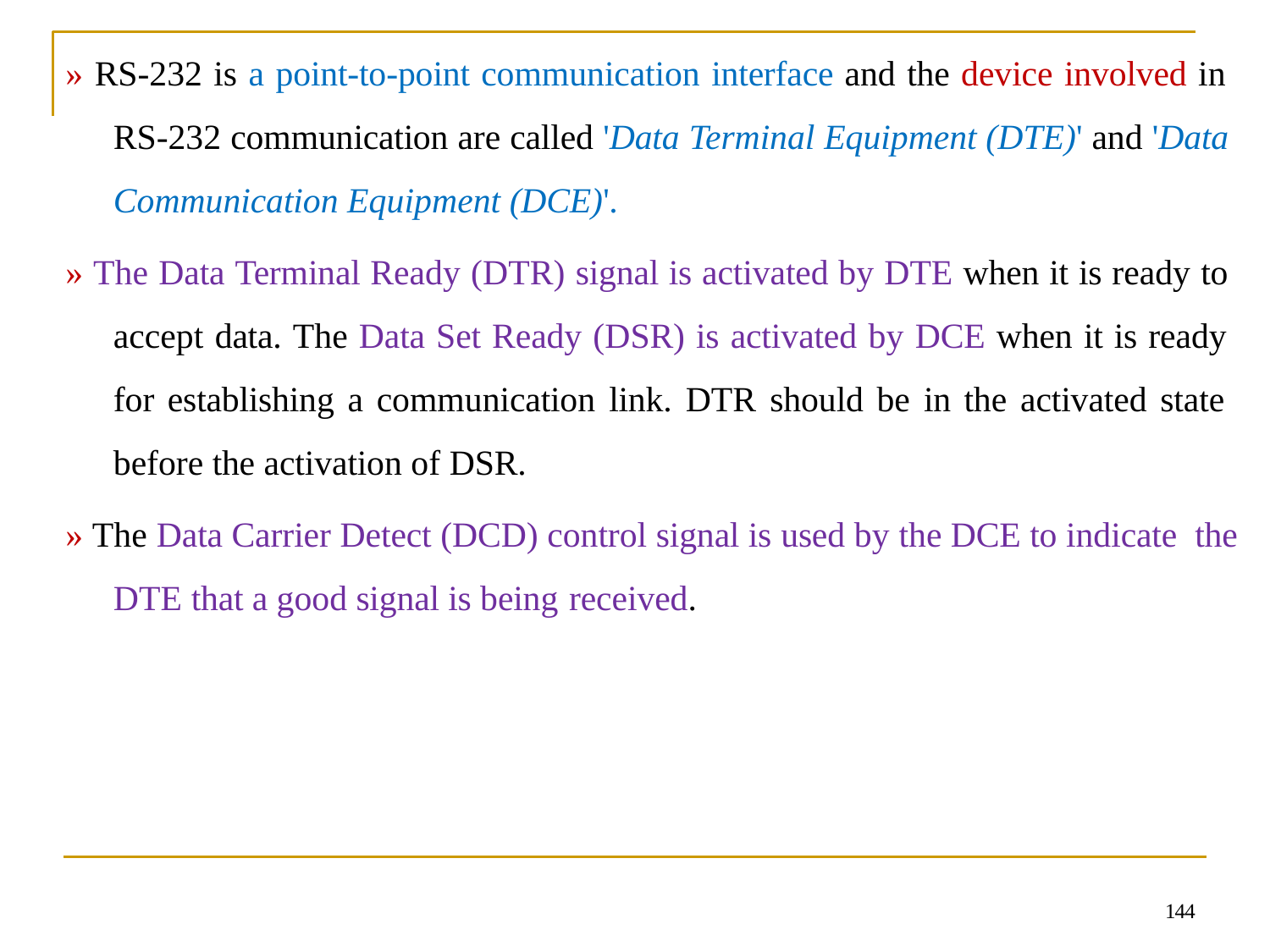

» RS-232 is a point-to-point communication interface and the device involved in  RS-232 communication are called 'Data Terminal Equipment (DTE)' and 'Data  Communication Equipment (DCE)'.
» The Data Terminal Ready (DTR) signal is activated by DTE when it is ready to  accept data. The Data Set Ready (DSR) is activated by DCE when it is ready  for establishing a communication link. DTR should be in the activated state  before the activation of DSR.
» The Data Carrier Detect (DCD) control signal is used by the DCE to indicate  the DTE that a good signal is being received.
144